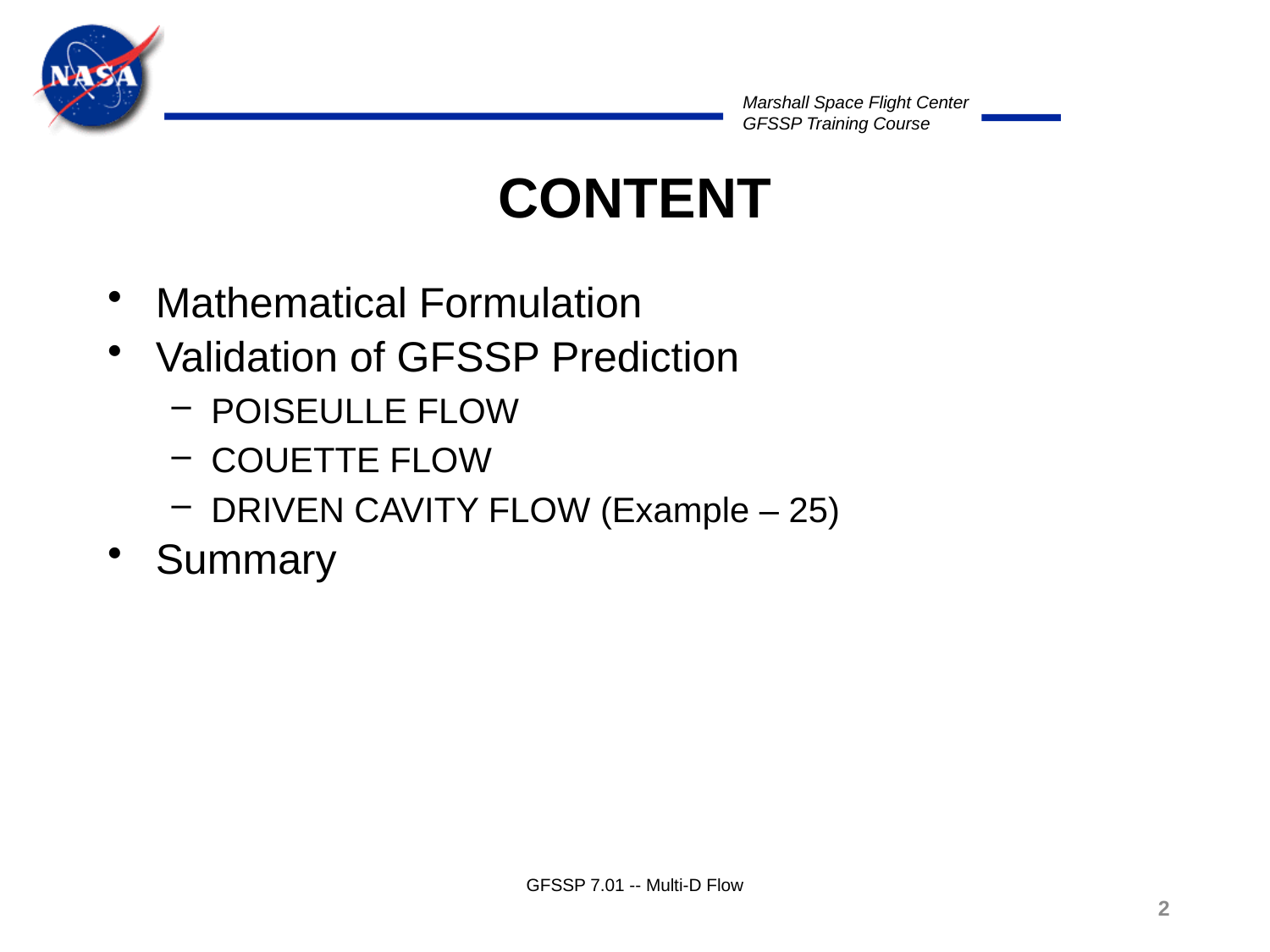

# CONTENT
Mathematical Formulation
Validation of GFSSP Prediction
Poiseulle Flow
COUETTE FLOW
DRIVEN CAVITY FLOW (Example – 25)
Summary

GFSSP 7.01 -- Multi-D Flow
2